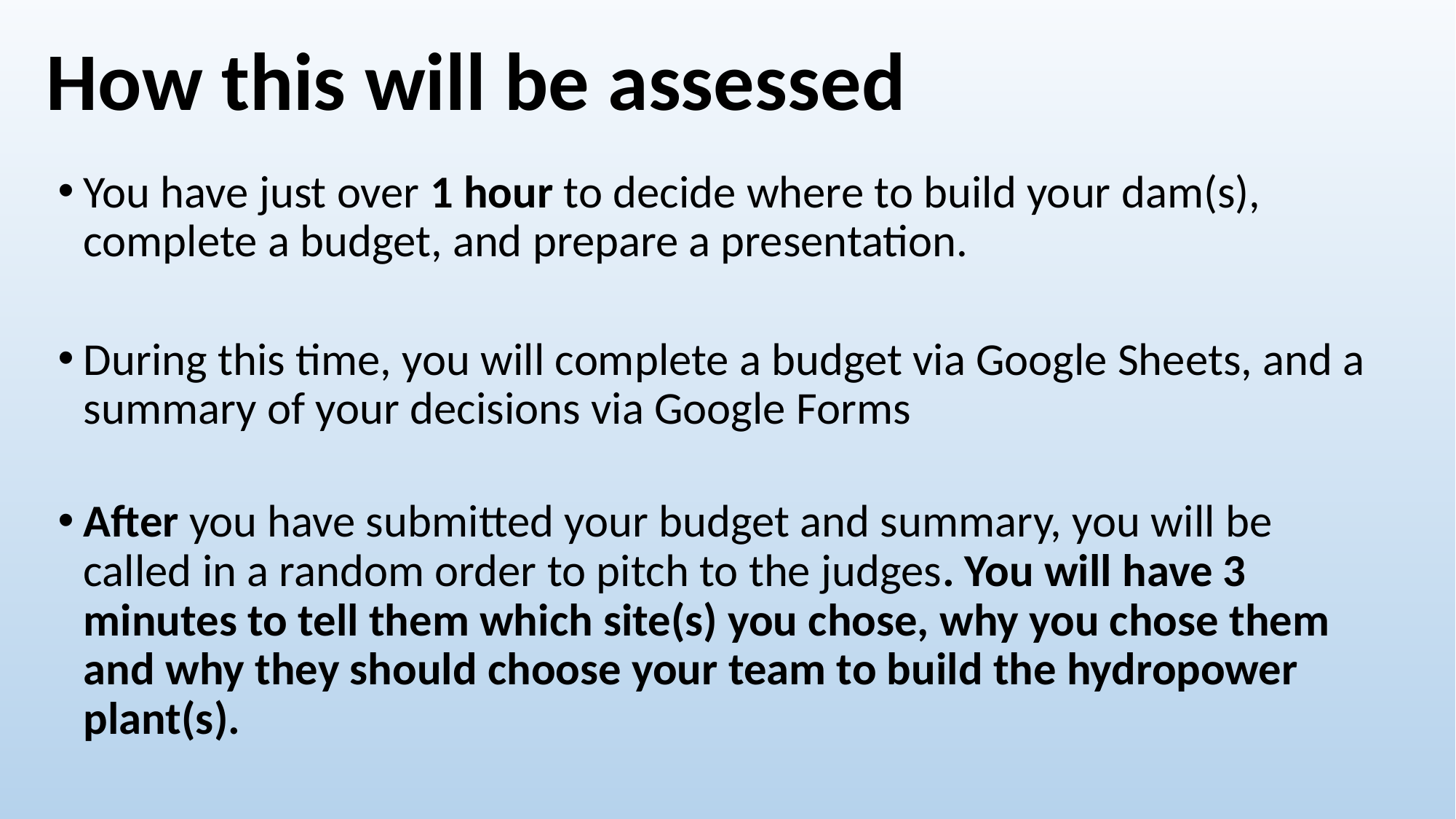

# How this will be assessed
You have just over 1 hour to decide where to build your dam(s), complete a budget, and prepare a presentation.
During this time, you will complete a budget via Google Sheets, and a summary of your decisions via Google Forms
After you have submitted your budget and summary, you will be called in a random order to pitch to the judges. You will have 3 minutes to tell them which site(s) you chose, why you chose them and why they should choose your team to build the hydropower plant(s).